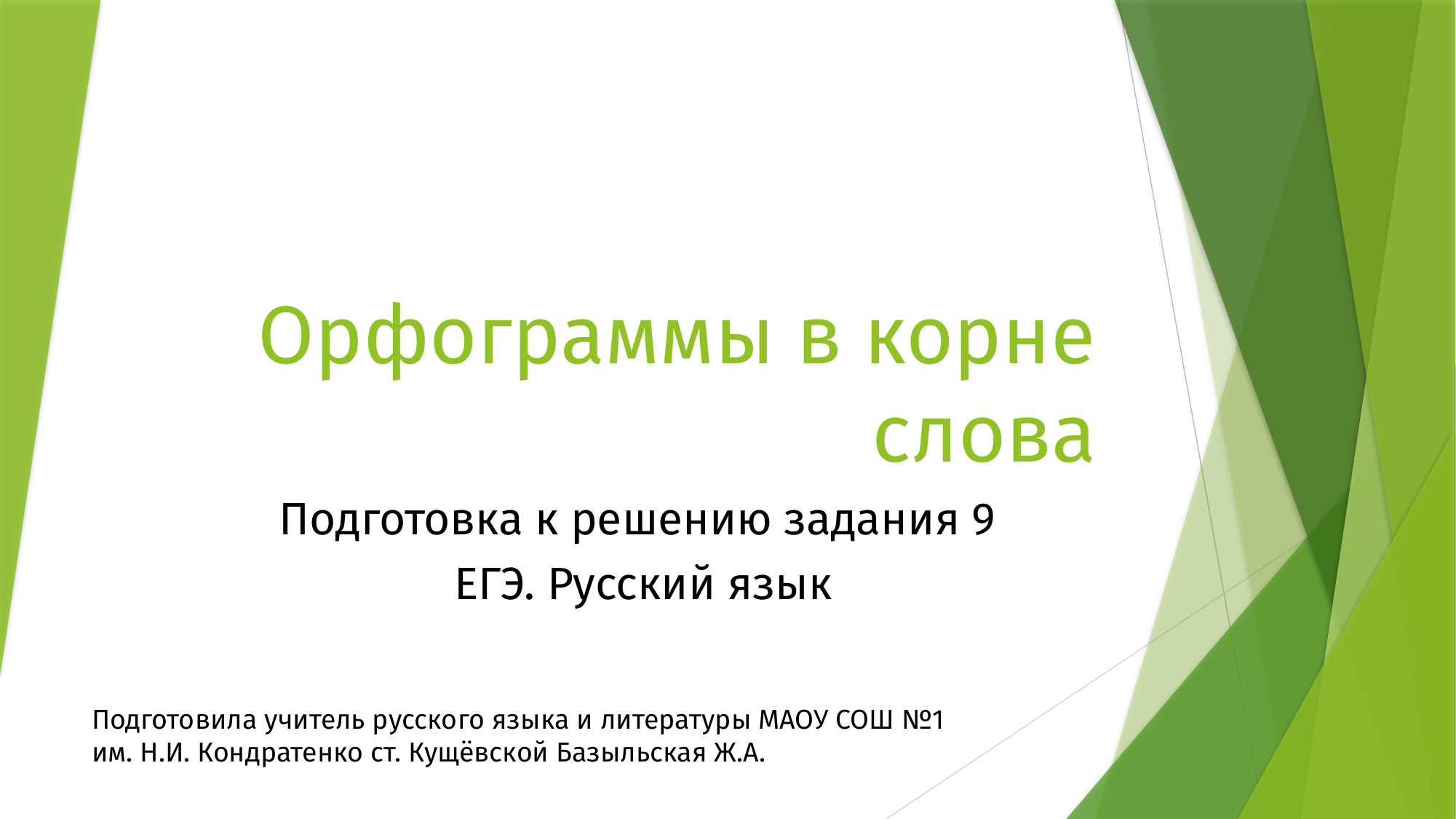

# Орфограммы в корне слова
Подготовка к решению задания 9
ЕГЭ. Русский язык
Подготовила учитель русского языка и литературы МАОУ СОШ №1 им. Н.И. Кондратенко ст. Кущёвской Базыльская Ж.А.